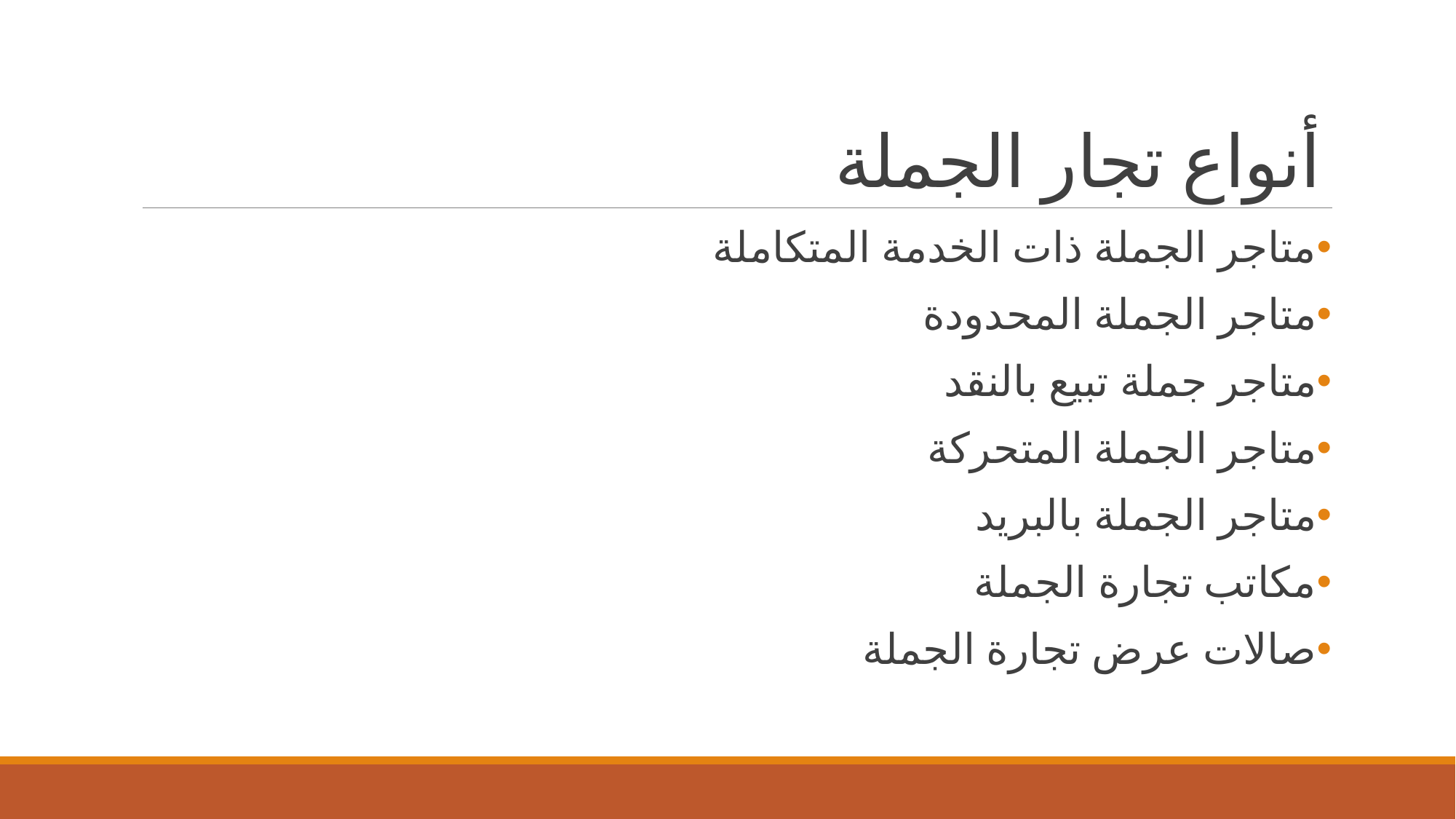

# أنواع تجار الجملة
متاجر الجملة ذات الخدمة المتكاملة
متاجر الجملة المحدودة
متاجر جملة تبيع بالنقد
متاجر الجملة المتحركة
متاجر الجملة بالبريد
مكاتب تجارة الجملة
صالات عرض تجارة الجملة